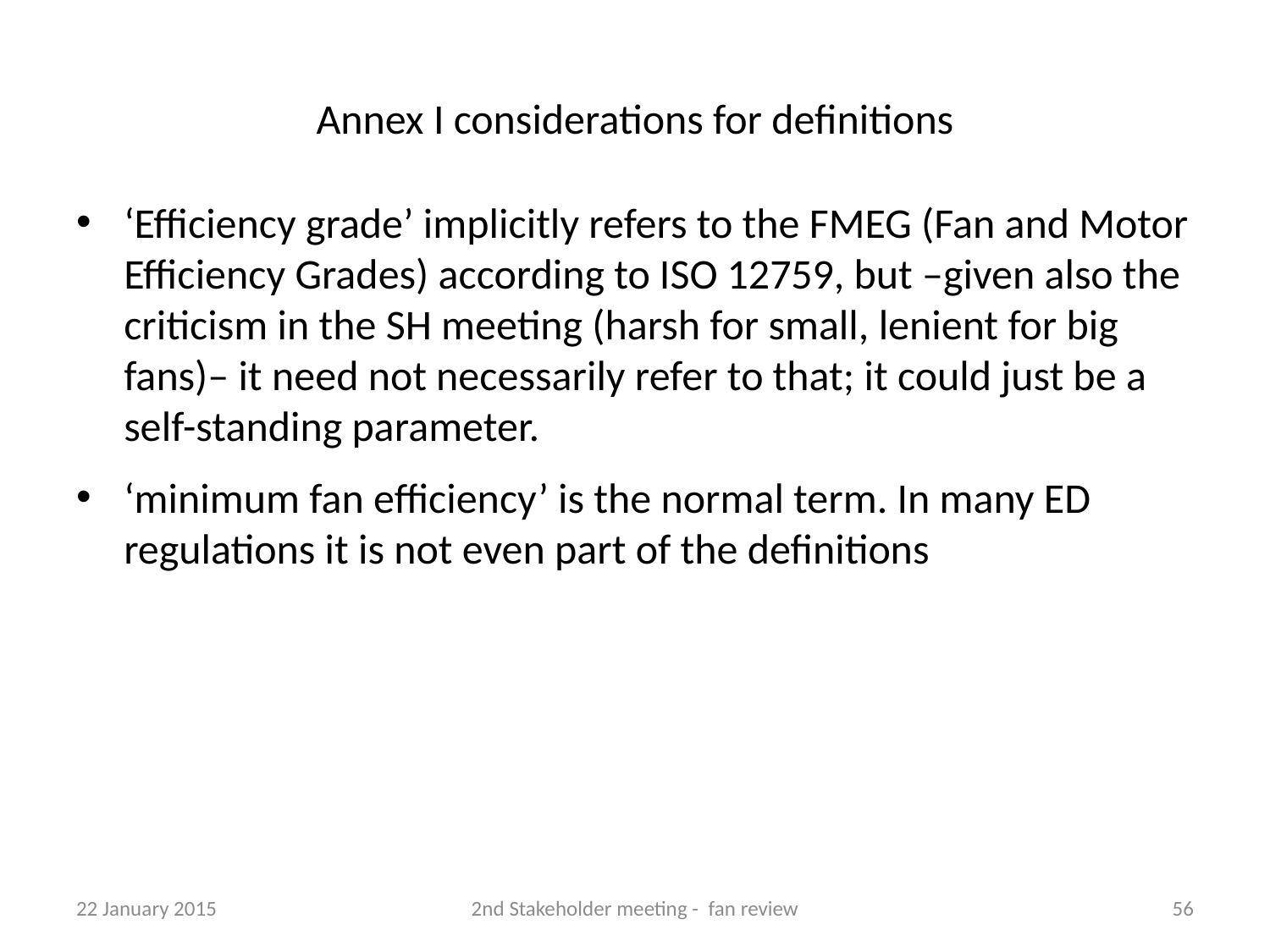

# Annex I considerations for definitions
‘Efficiency grade’ implicitly refers to the FMEG (Fan and Motor Efficiency Grades) according to ISO 12759, but –given also the criticism in the SH meeting (harsh for small, lenient for big fans)– it need not necessarily refer to that; it could just be a self-standing parameter.
‘minimum fan efficiency’ is the normal term. In many ED regulations it is not even part of the definitions

22 January 2015
2nd Stakeholder meeting -  fan review
56